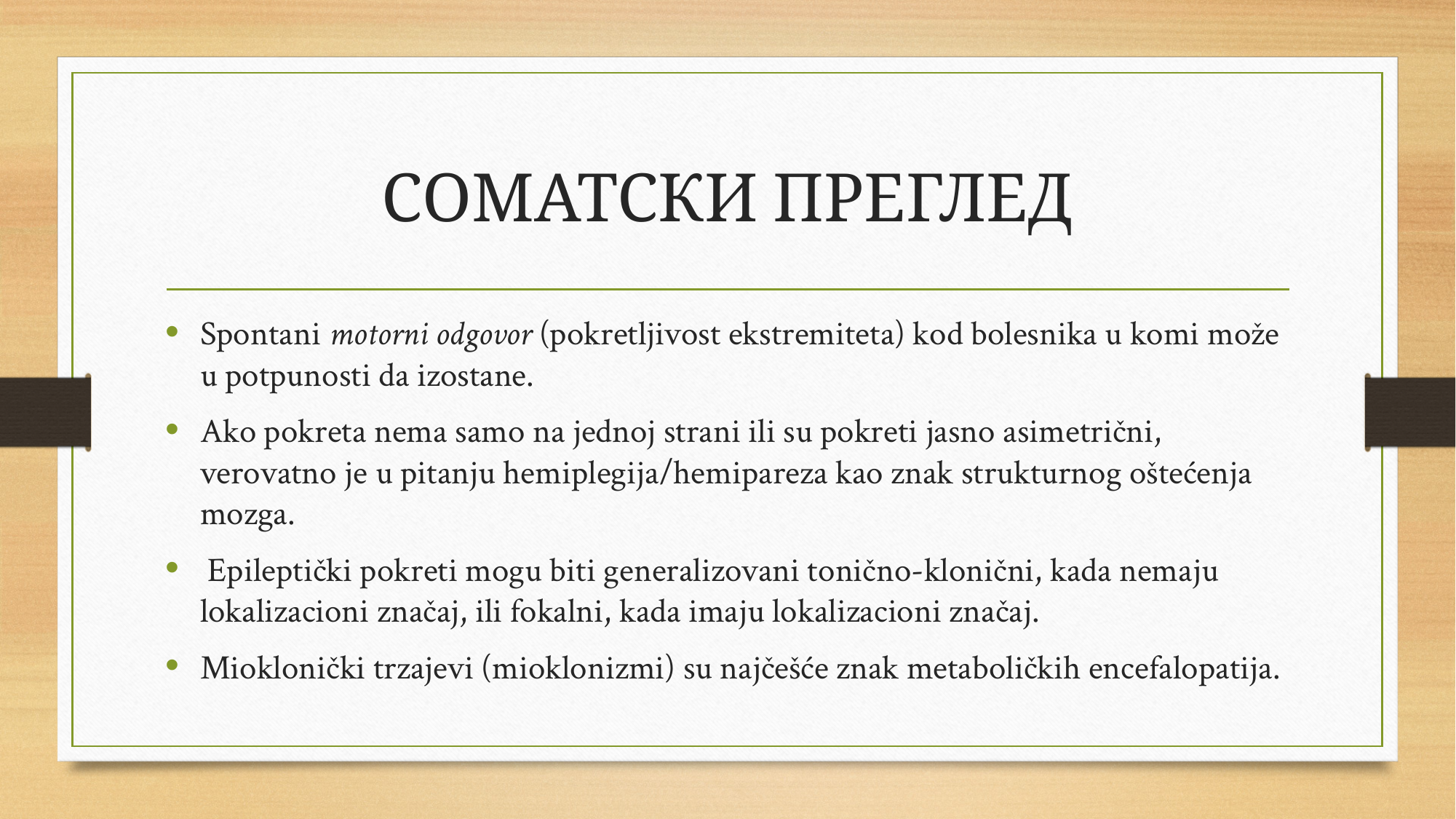

# СОМАТСКИ ПРЕГЛЕД
Spontani motorni odgovor (pokretljivost ekstremiteta) kod bolesnika u komi može u potpunosti da izostane.
Ako pokreta nema samo na jednoj strani ili su pokreti jasno asimetrični, verovatno je u pitanju hemiplegija/hemipareza kao znak strukturnog oštećenja mozga.
 Epileptički pokreti mogu biti generalizovani tonično-klonični, kada nemaju lokalizacioni značaj, ili fokalni, kada imaju lokalizacioni značaj.
Mioklonički trzajevi (mioklonizmi) su najčešće znak metaboličkih encefalopatija.